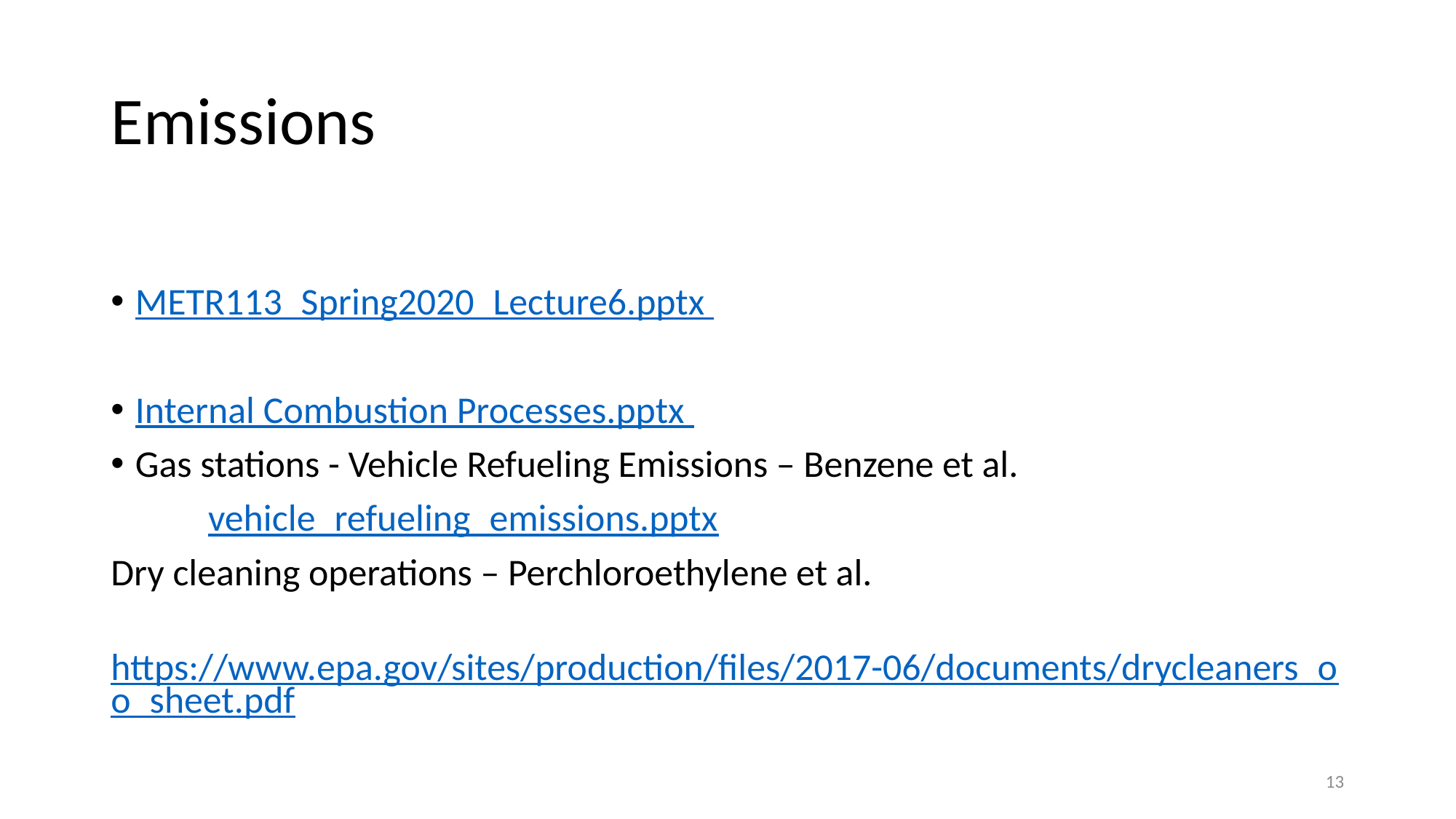

# Emissions

METR113_Spring2020_Lecture6.pptx

Internal Combustion Processes.pptx
Gas stations - Vehicle Refueling Emissions – Benzene et al.
	vehicle_refueling_emissions.pptx
Dry cleaning operations – Perchloroethylene et al.
	https://www.epa.gov/sites/production/files/2017-06/documents/drycleaners_oo_sheet.pdf

13